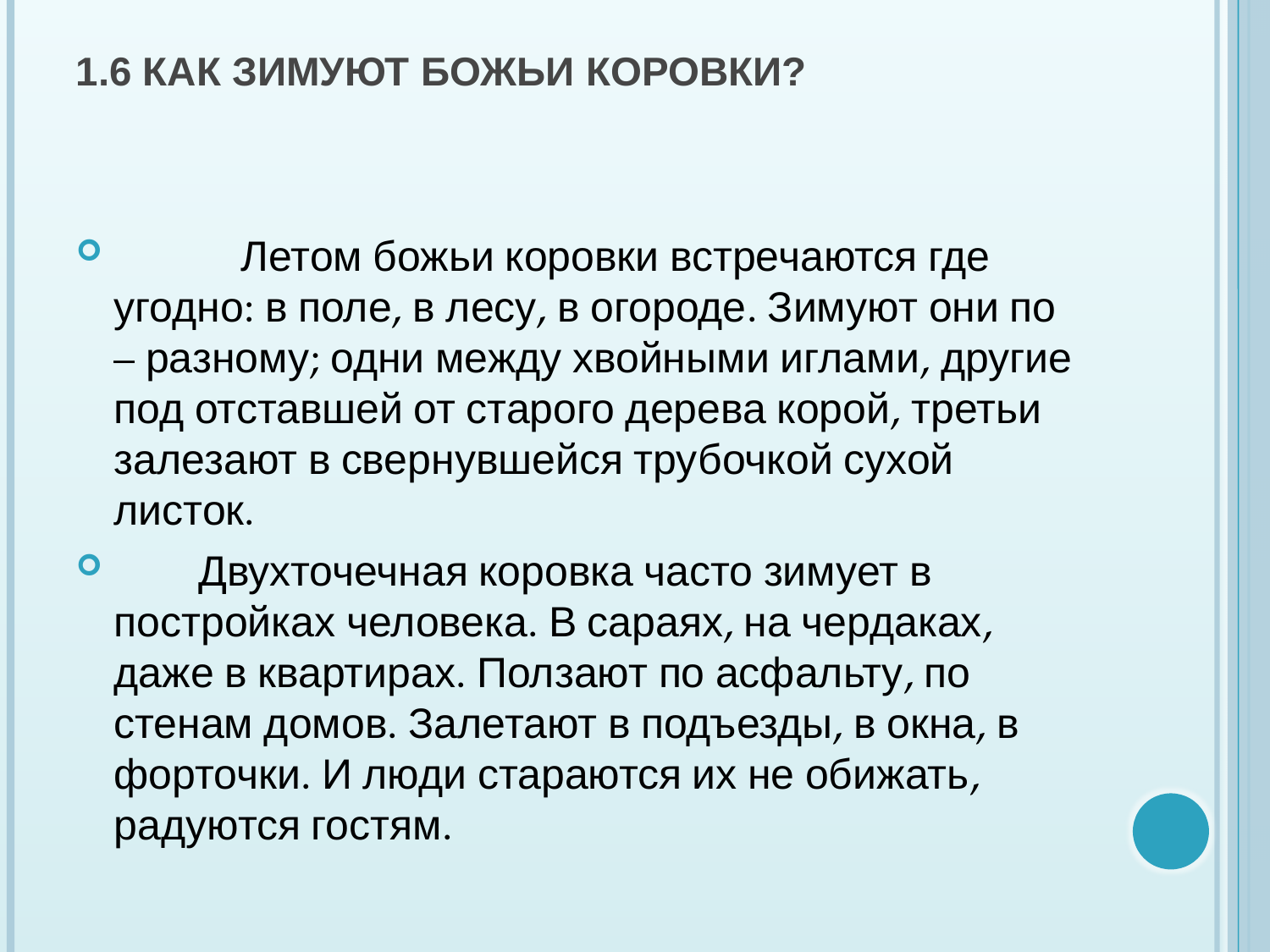

# 1.6 Как зимуют божьи коровки?
	Летом божьи коровки встречаются где угодно: в поле, в лесу, в огороде. Зимуют они по – разному; одни между хвойными иглами, другие под отставшей от старого дерева корой, третьи залезают в свернувшейся трубочкой сухой листок.
        Двухточечная коровка часто зимует в постройках человека. В сараях, на чердаках, даже в квартирах. Ползают по асфальту, по стенам домов. Залетают в подъезды, в окна, в форточки. И люди стараются их не обижать, радуются гостям.